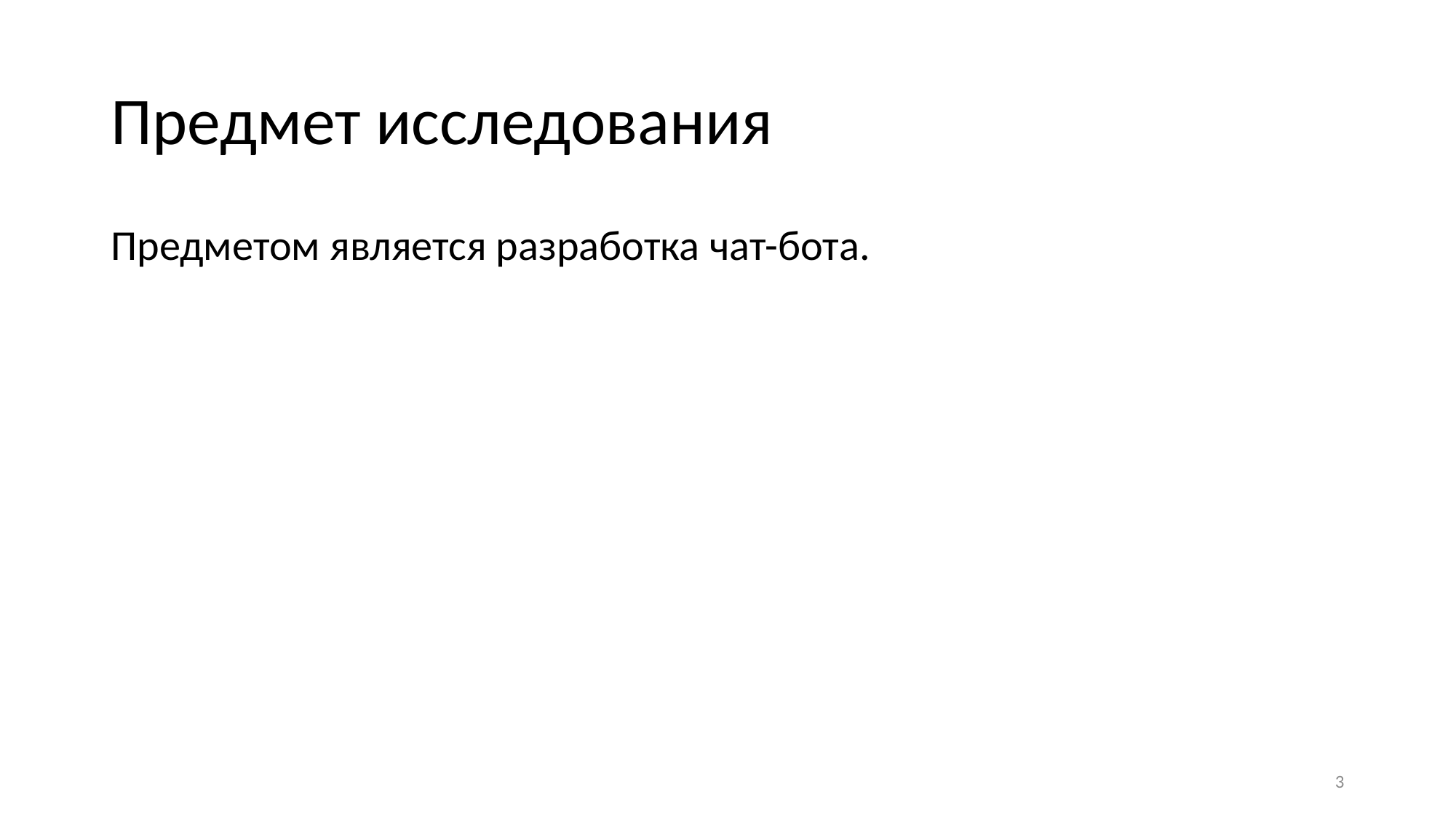

# Предмет исследования
Предметом является разработка чат-бота.
3